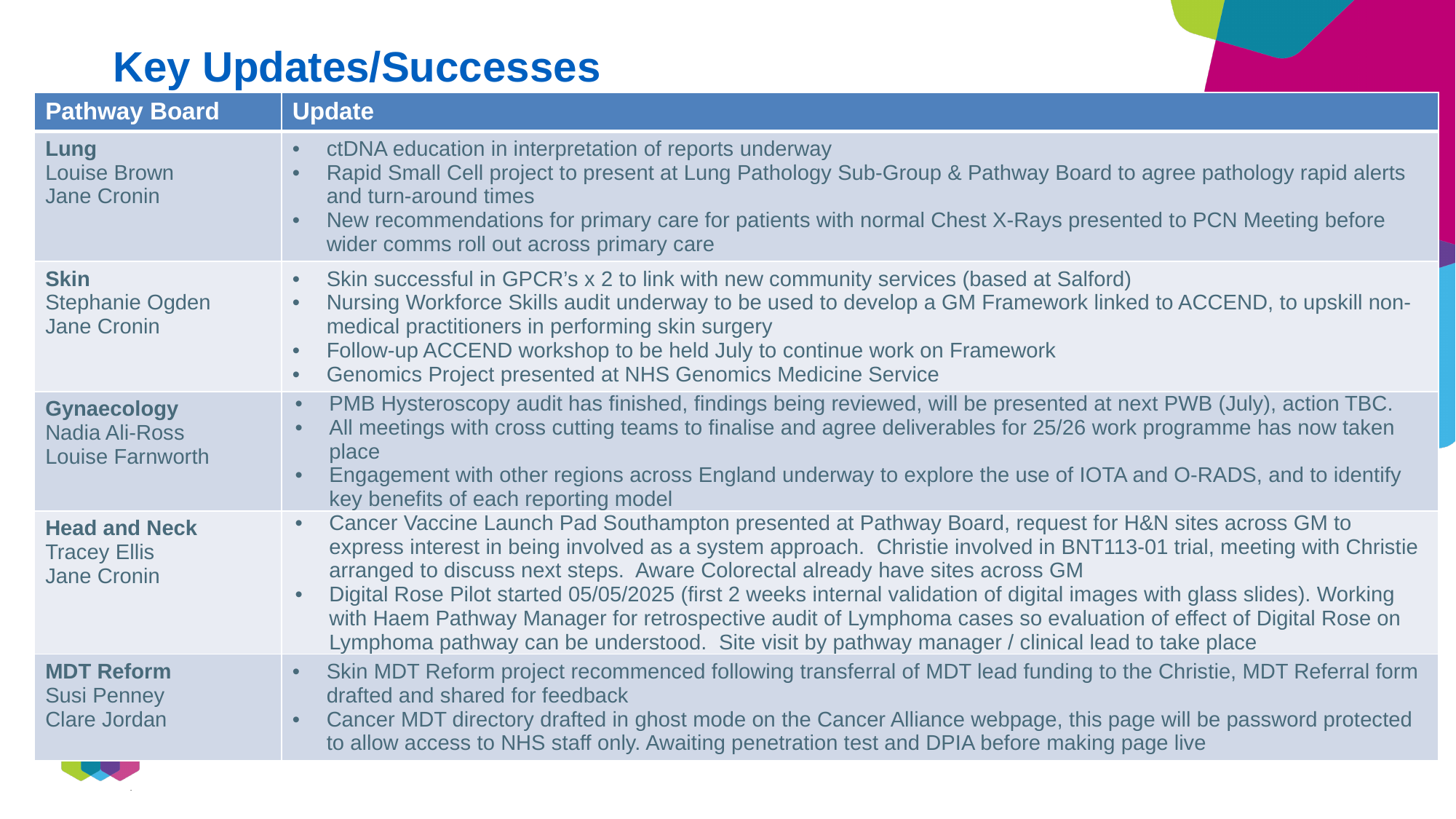

Key Updates/Successes
| Pathway Board | Update |
| --- | --- |
| Lung Louise Brown Jane Cronin | ctDNA education in interpretation of reports underway Rapid Small Cell project to present at Lung Pathology Sub-Group & Pathway Board to agree pathology rapid alerts and turn-around times New recommendations for primary care for patients with normal Chest X-Rays presented to PCN Meeting before wider comms roll out across primary care |
| Skin Stephanie Ogden Jane Cronin | Skin successful in GPCR’s x 2 to link with new community services (based at Salford) Nursing Workforce Skills audit underway to be used to develop a GM Framework linked to ACCEND, to upskill non-medical practitioners in performing skin surgery Follow-up ACCEND workshop to be held July to continue work on Framework Genomics Project presented at NHS Genomics Medicine Service |
| Gynaecology Nadia Ali-Ross Louise Farnworth | PMB Hysteroscopy audit has finished, findings being reviewed, will be presented at next PWB (July), action TBC. All meetings with cross cutting teams to finalise and agree deliverables for 25/26 work programme has now taken place Engagement with other regions across England underway to explore the use of IOTA and O-RADS, and to identify key benefits of each reporting model |
| Head and Neck Tracey Ellis Jane Cronin | Cancer Vaccine Launch Pad Southampton presented at Pathway Board, request for H&N sites across GM to express interest in being involved as a system approach. Christie involved in BNT113-01 trial, meeting with Christie arranged to discuss next steps. Aware Colorectal already have sites across GM Digital Rose Pilot started 05/05/2025 (first 2 weeks internal validation of digital images with glass slides). Working with Haem Pathway Manager for retrospective audit of Lymphoma cases so evaluation of effect of Digital Rose on Lymphoma pathway can be understood. Site visit by pathway manager / clinical lead to take place |
| MDT Reform Susi Penney Clare Jordan | Skin MDT Reform project recommenced following transferral of MDT lead funding to the Christie, MDT Referral form drafted and shared for feedback Cancer MDT directory drafted in ghost mode on the Cancer Alliance webpage, this page will be password protected to allow access to NHS staff only. Awaiting penetration test and DPIA before making page live |